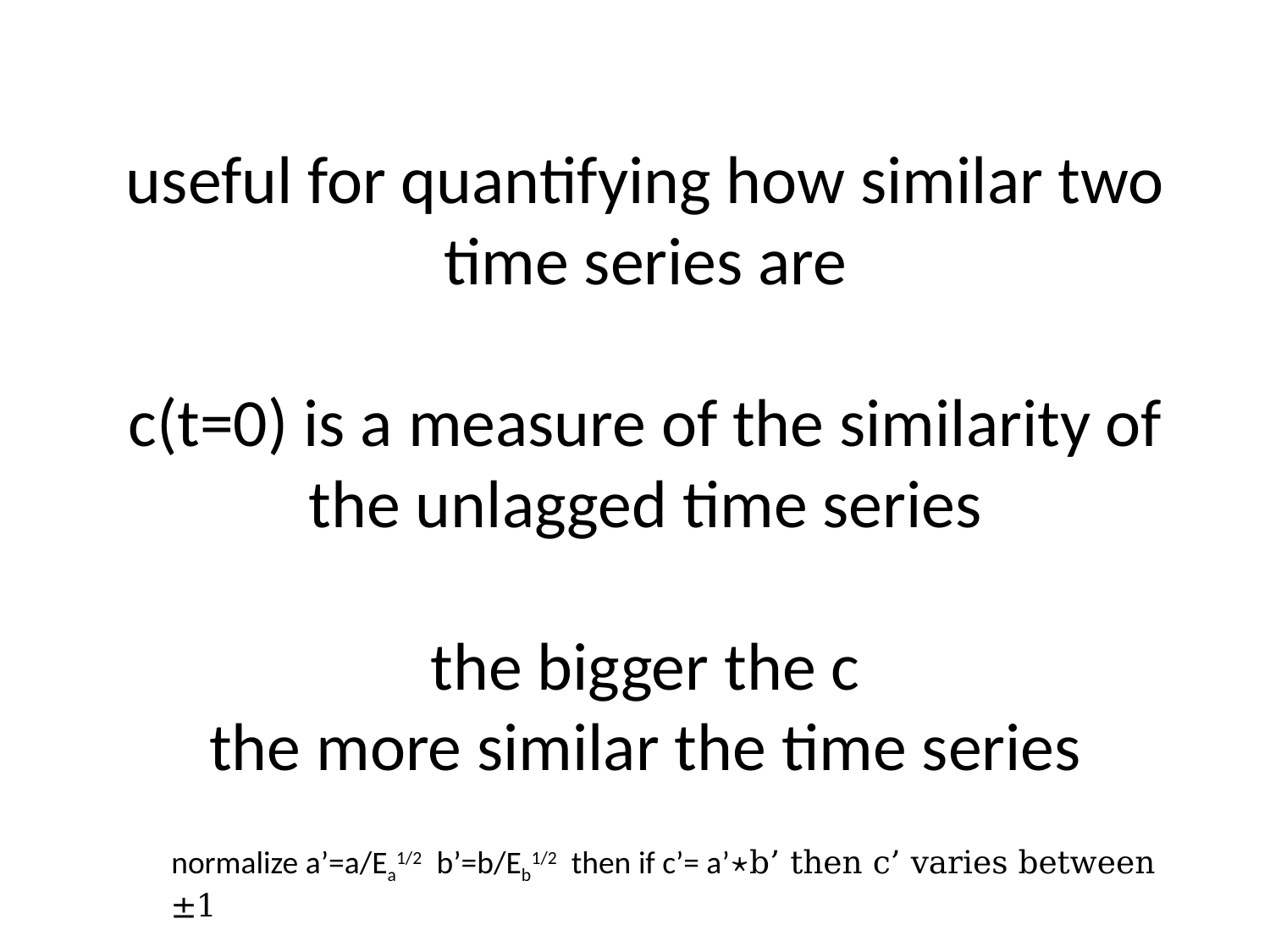

# useful for quantifying how similar two time series are c(t=0) is a measure of the similarity of the unlagged time series the bigger the c the more similar the time series
normalize a’=a/Ea1/2  b’=b/Eb1/2  then if c’= a’⋆b’ then c’ varies between ±1